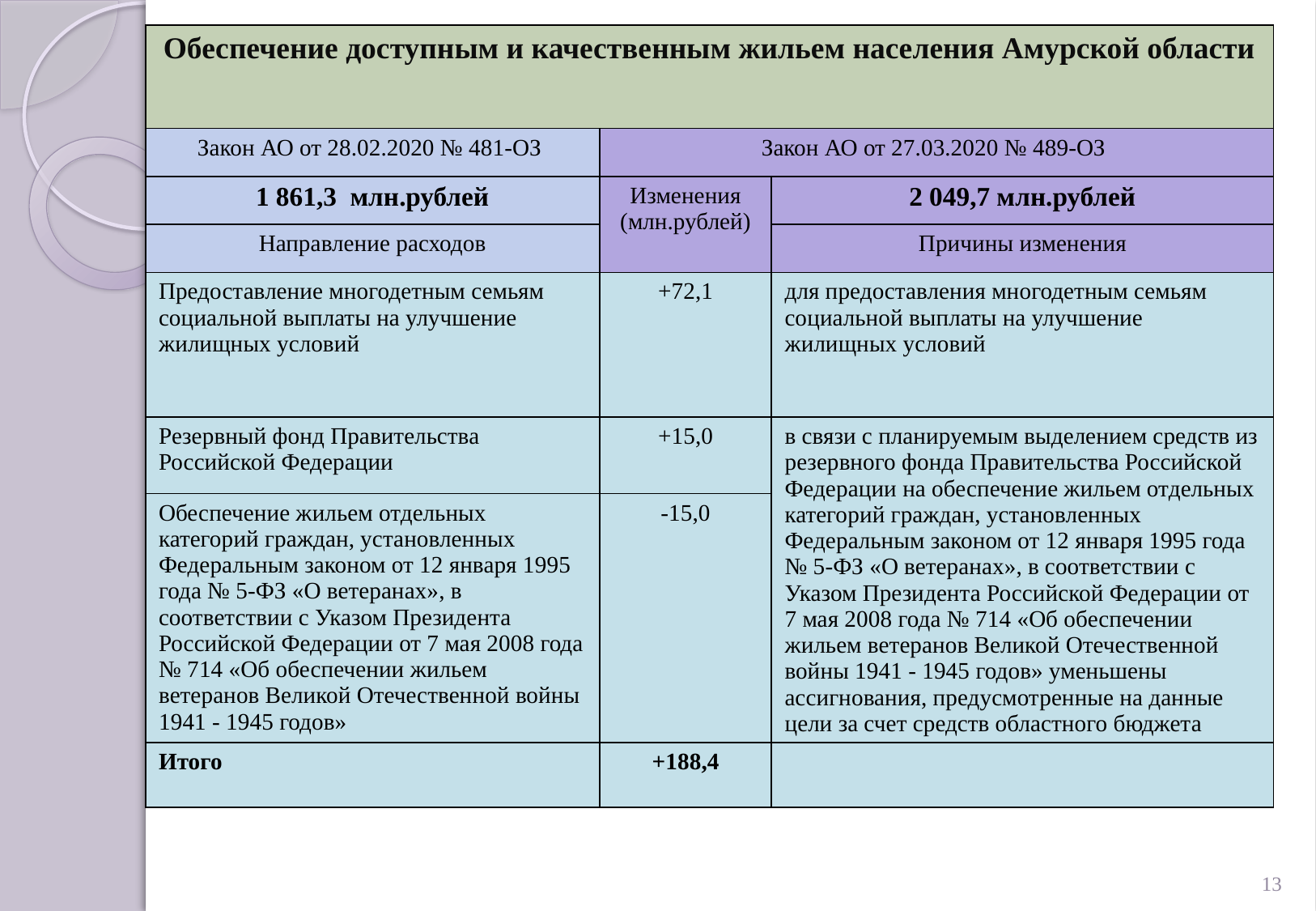

| Обеспечение доступным и качественным жильем населения Амурской области |  |  |
| --- | --- | --- |
| Закон АО от 28.02.2020 № 481-ОЗ | Закон АО от 27.03.2020 № 489-ОЗ |  |
| 1 861,3 млн.рублей | Изменения (млн.рублей) | 2 049,7 млн.рублей |
| Направление расходов |  | Причины изменения |
| Предоставление многодетным семьям социальной выплаты на улучшение жилищных условий | +72,1 | для предоставления многодетным семьям социальной выплаты на улучшение жилищных условий |
| Резервный фонд Правительства Российской Федерации | +15,0 | в связи с планируемым выделением средств из резервного фонда Правительства Российской Федерации на обеспечение жильем отдельных категорий граждан, установленных Федеральным законом от 12 января 1995 года № 5-ФЗ «О ветеранах», в соответствии с Указом Президента Российской Федерации от 7 мая 2008 года № 714 «Об обеспечении жильем ветеранов Великой Отечественной войны 1941 - 1945 годов» уменьшены ассигнования, предусмотренные на данные цели за счет средств областного бюджета |
| Обеспечение жильем отдельных категорий граждан, установленных Федеральным законом от 12 января 1995 года № 5-ФЗ «О ветеранах», в соответствии с Указом Президента Российской Федерации от 7 мая 2008 года № 714 «Об обеспечении жильем ветеранов Великой Отечественной войны 1941 - 1945 годов» | -15,0 |  |
| Итого | +188,4 |  |
13